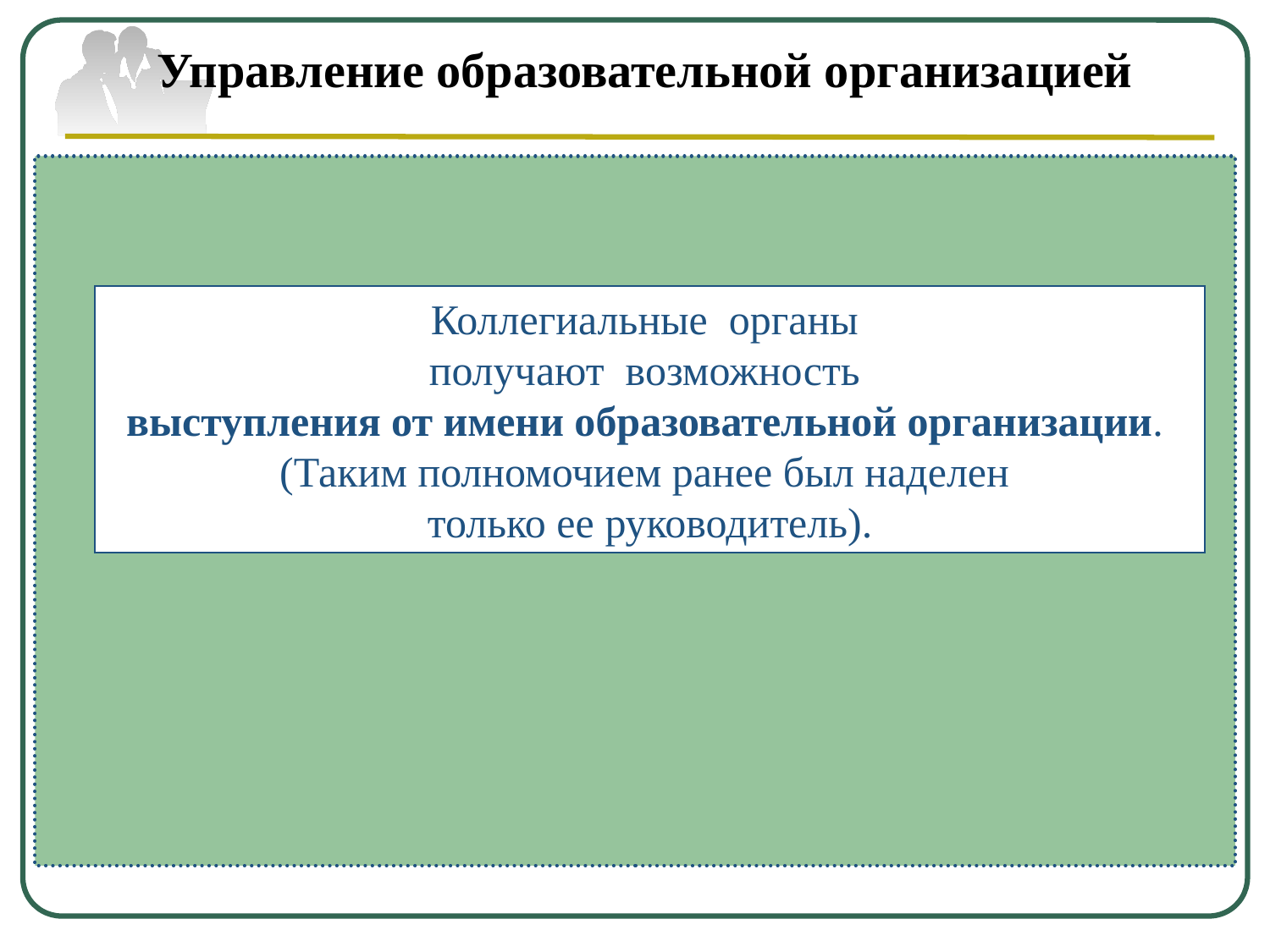

Управление образовательной организацией

Коллегиальные  органы
получают  возможность
выступления от имени образовательной организации.
(Таким полномочием ранее был наделен
только ее руководитель).